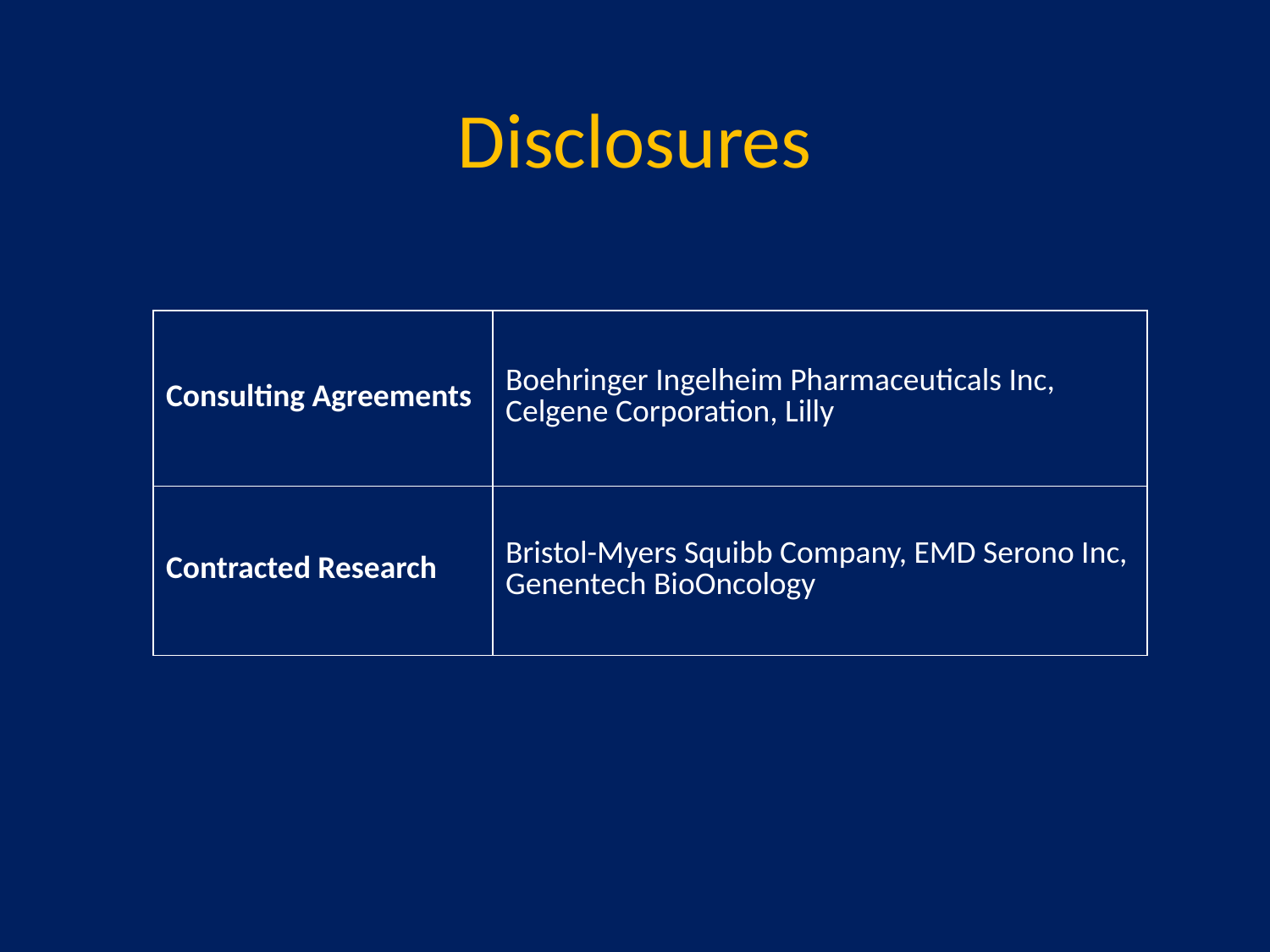

# Disclosures
| Consulting Agreements | Boehringer Ingelheim Pharmaceuticals Inc, Celgene Corporation, Lilly |
| --- | --- |
| Contracted Research | Bristol-Myers Squibb Company, EMD Serono Inc, Genentech BioOncology |